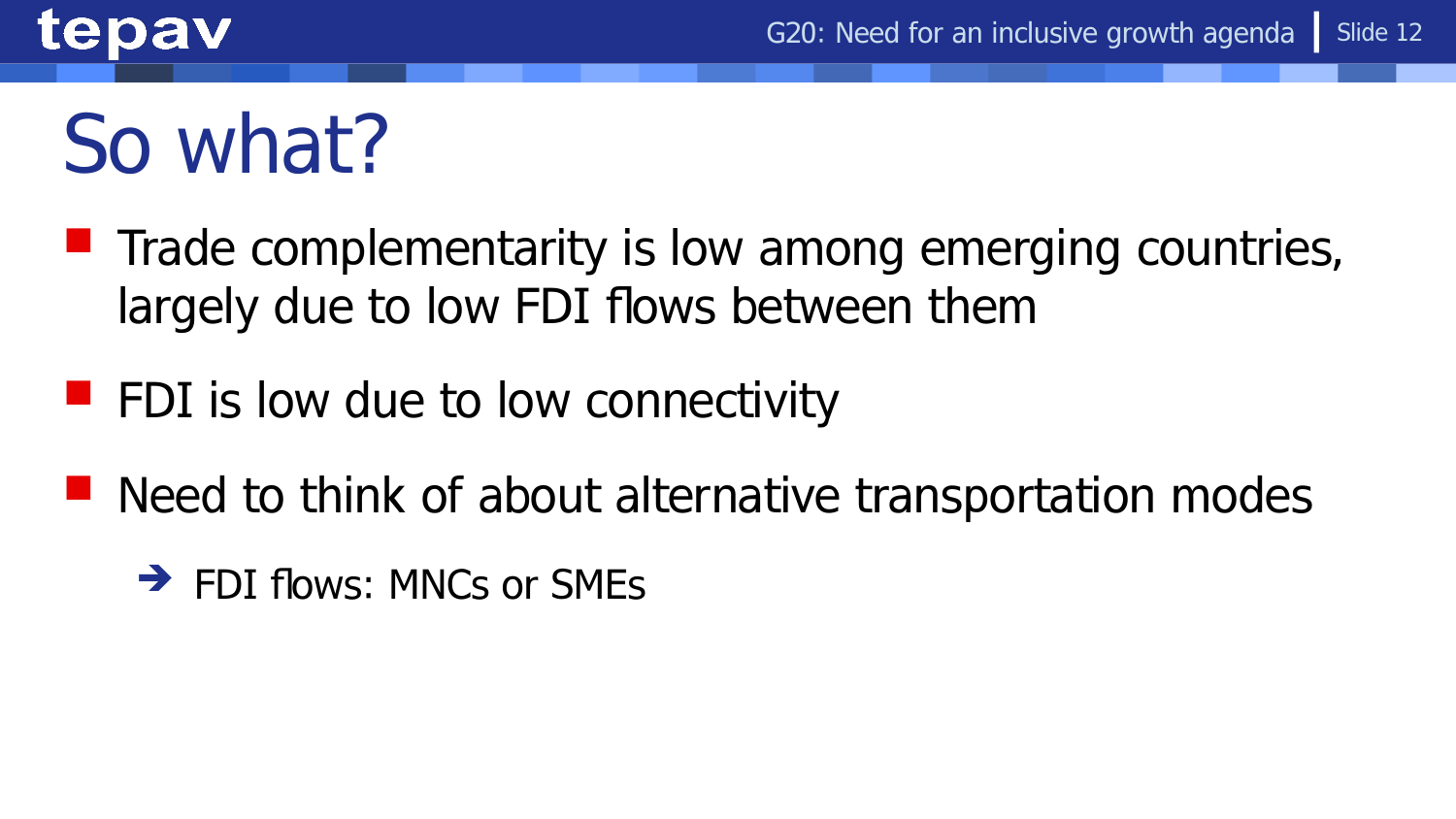

G20: Need for an inclusive growth agenda
Slide 12
# So what?
Trade complementarity is low among emerging countries, largely due to low FDI flows between them
FDI is low due to low connectivity
Need to think of about alternative transportation modes
 FDI flows: MNCs or SMEs